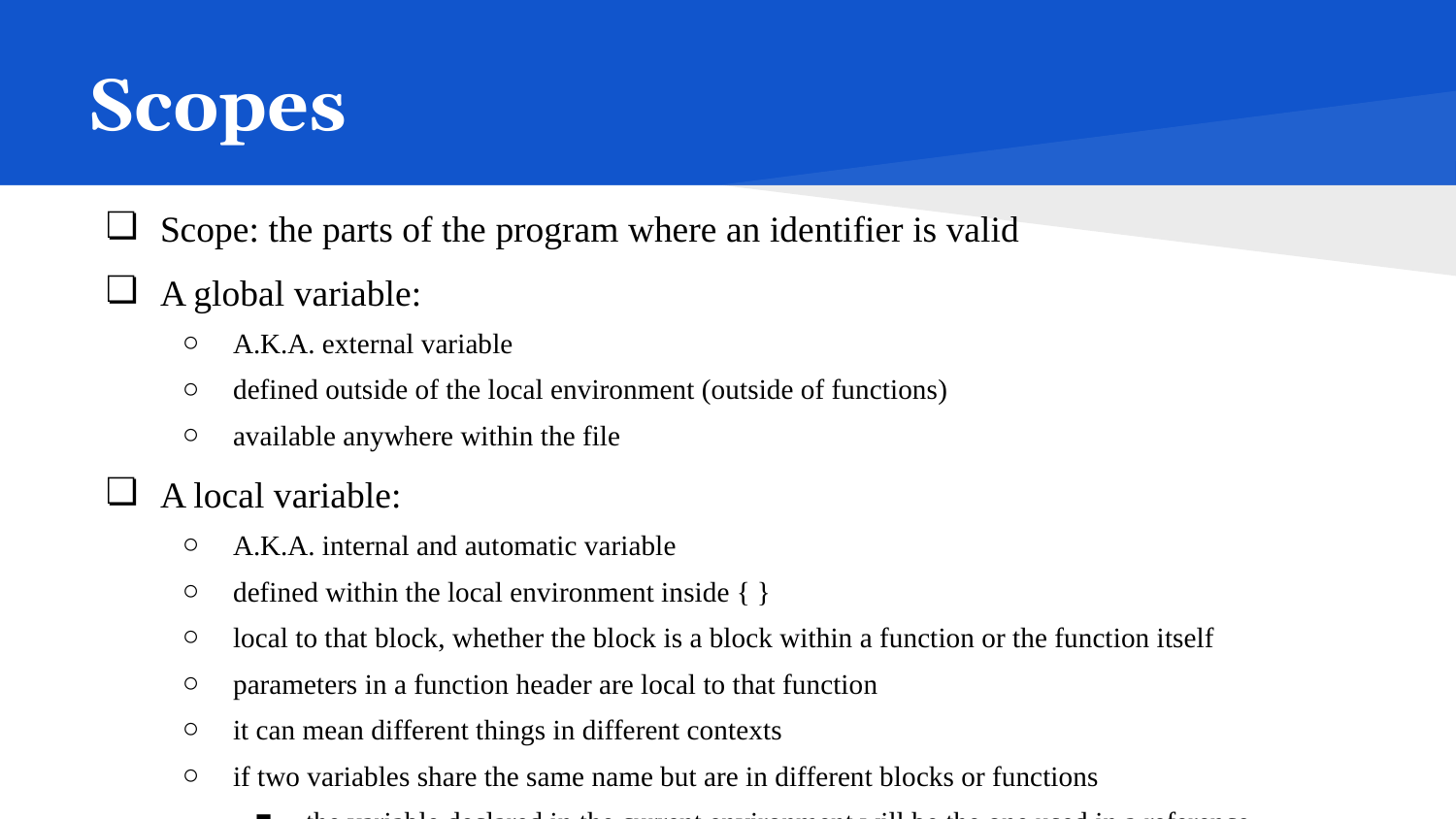

# Scopes
Scope: the parts of the program where an identifier is valid
A global variable:
A.K.A. external variable
defined outside of the local environment (outside of functions)
available anywhere within the file
A local variable:
A.K.A. internal and automatic variable
defined within the local environment inside { }
local to that block, whether the block is a block within a function or the function itself
parameters in a function header are local to that function
it can mean different things in different contexts
if two variables share the same name but are in different blocks or functions
the variable declared in the current environment will be the one used in a reference